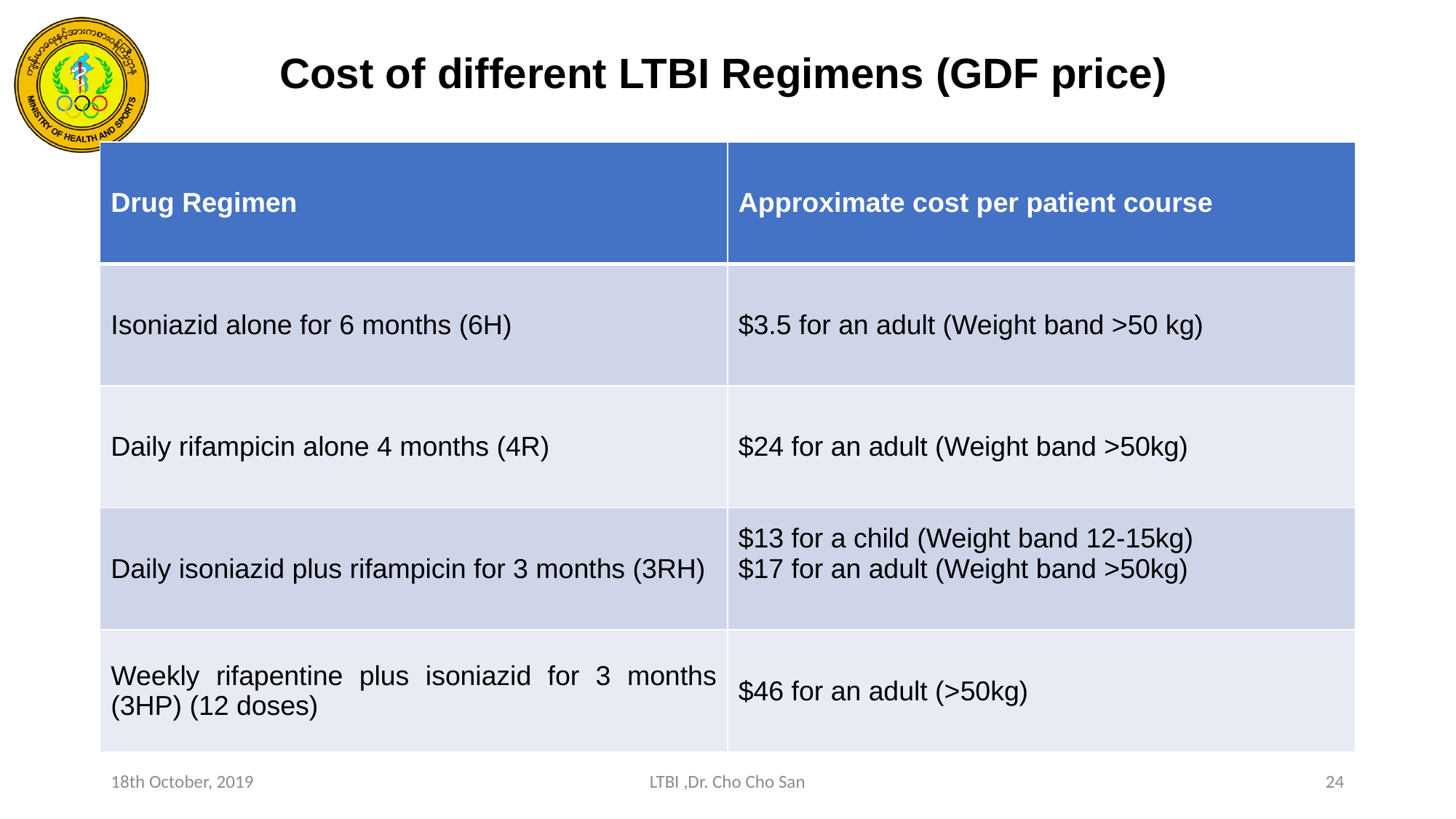

# Cost of different LTBI Regimens (GDF price)
| Drug Regimen | Approximate cost per patient course |
| --- | --- |
| Isoniazid alone for 6 months (6H) | $3.5 for an adult (Weight band >50 kg) |
| Daily rifampicin alone 4 months (4R) | $24 for an adult (Weight band >50kg) |
| Daily isoniazid plus rifampicin for 3 months (3RH) | $13 for a child (Weight band 12-15kg) $17 for an adult (Weight band >50kg) |
| Weekly rifapentine plus isoniazid for 3 months (3HP) (12 doses) | $46 for an adult (>50kg) |
18th October, 2019
LTBI ,Dr. Cho Cho San
24